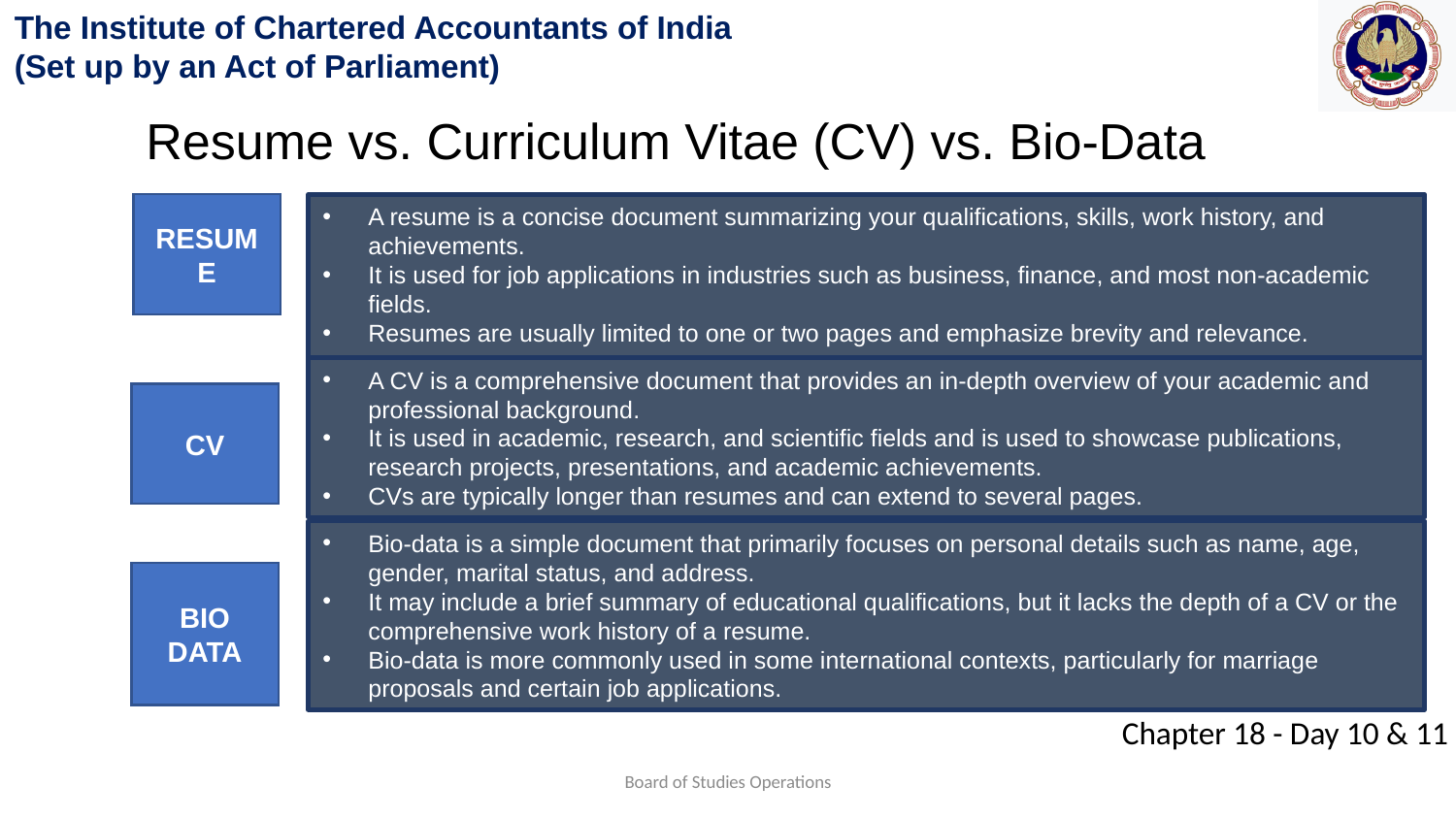

Resume vs. Curriculum Vitae (CV) vs. Bio-Data
RESUME
A resume is a concise document summarizing your qualifications, skills, work history, and achievements.
It is used for job applications in industries such as business, finance, and most non-academic fields.
Resumes are usually limited to one or two pages and emphasize brevity and relevance.

A CV is a comprehensive document that provides an in-depth overview of your academic and professional background.
It is used in academic, research, and scientific fields and is used to showcase publications, research projects, presentations, and academic achievements.
CVs are typically longer than resumes and can extend to several pages.
CV
Bio-data is a simple document that primarily focuses on personal details such as name, age, gender, marital status, and address.
It may include a brief summary of educational qualifications, but it lacks the depth of a CV or the comprehensive work history of a resume.
Bio-data is more commonly used in some international contexts, particularly for marriage proposals and certain job applications.
BIO DATA
Board of Studies Operations